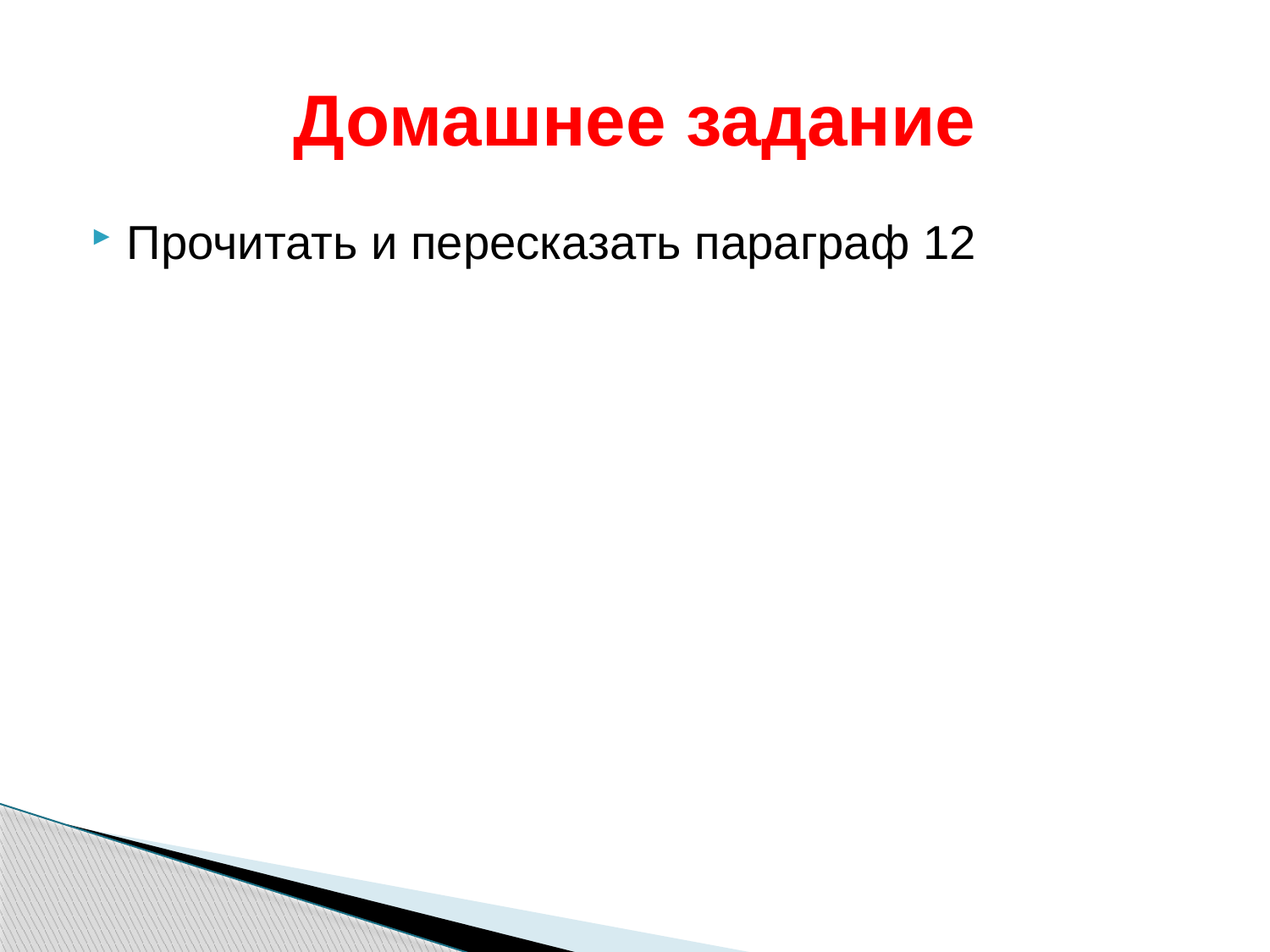

# Домашнее задание
Прочитать и пересказать параграф 12